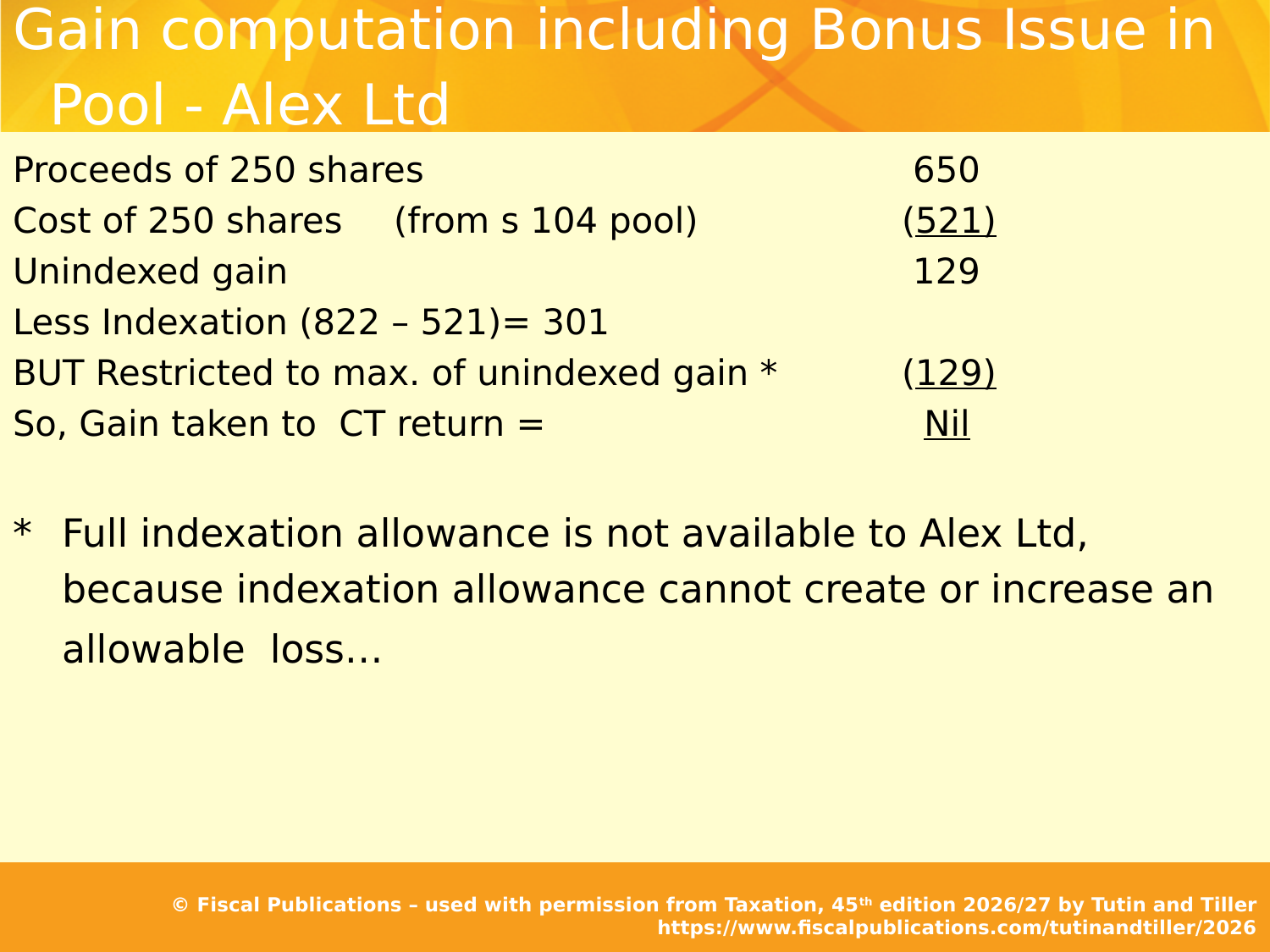

# Gain computation including Bonus Issue in Pool - Alex Ltd
Proceeds of 250 shares				 650
Cost of 250 shares	(from s 104 pool)		(521)
Unindexed gain				 	 129
Less Indexation (822 – 521)= 301
BUT Restricted to max. of unindexed gain *	(129)
So, Gain taken to  CT return = 		   	  Nil

*	Full indexation allowance is not available to Alex Ltd, because indexation allowance cannot create or increase an allowable  loss…